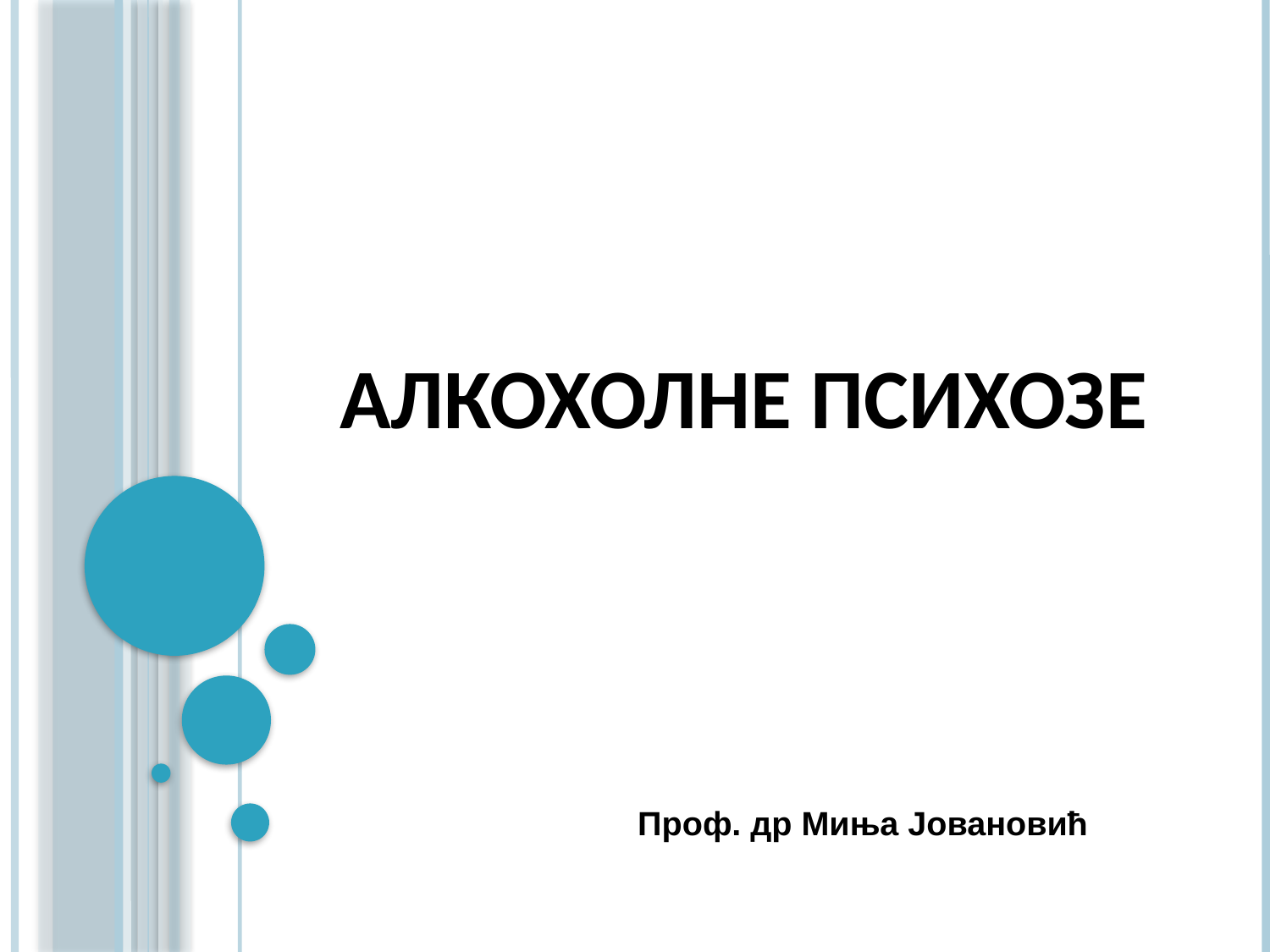

# АЛКОХОЛНЕ ПСИХОЗЕ

Проф. др Миња Јовановић